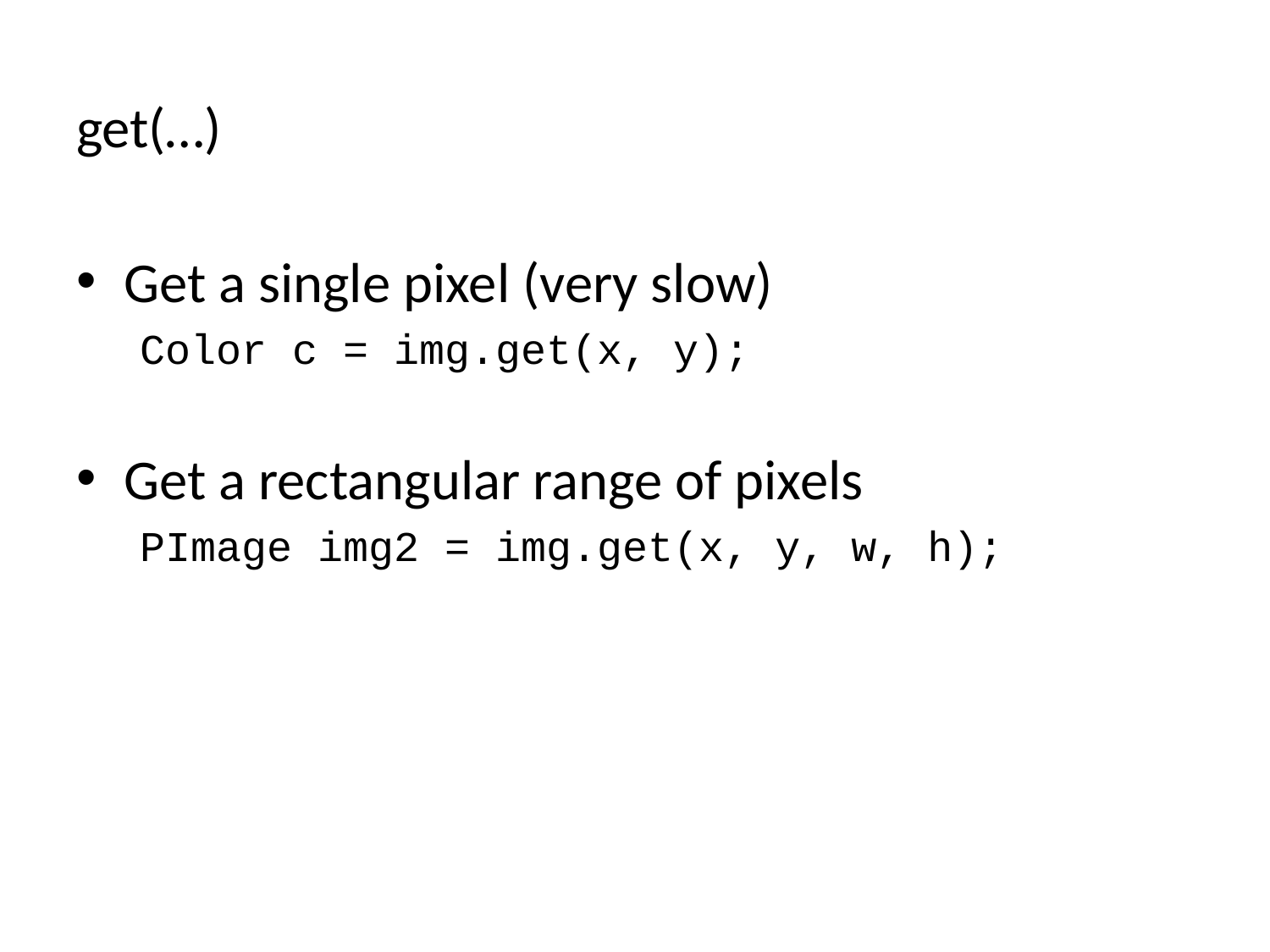

get(…)

Get a single pixel (very slow)
Color c = img.get(x, y);

Get a rectangular range of pixels
PImage img2 = img.get(x, y, w, h);